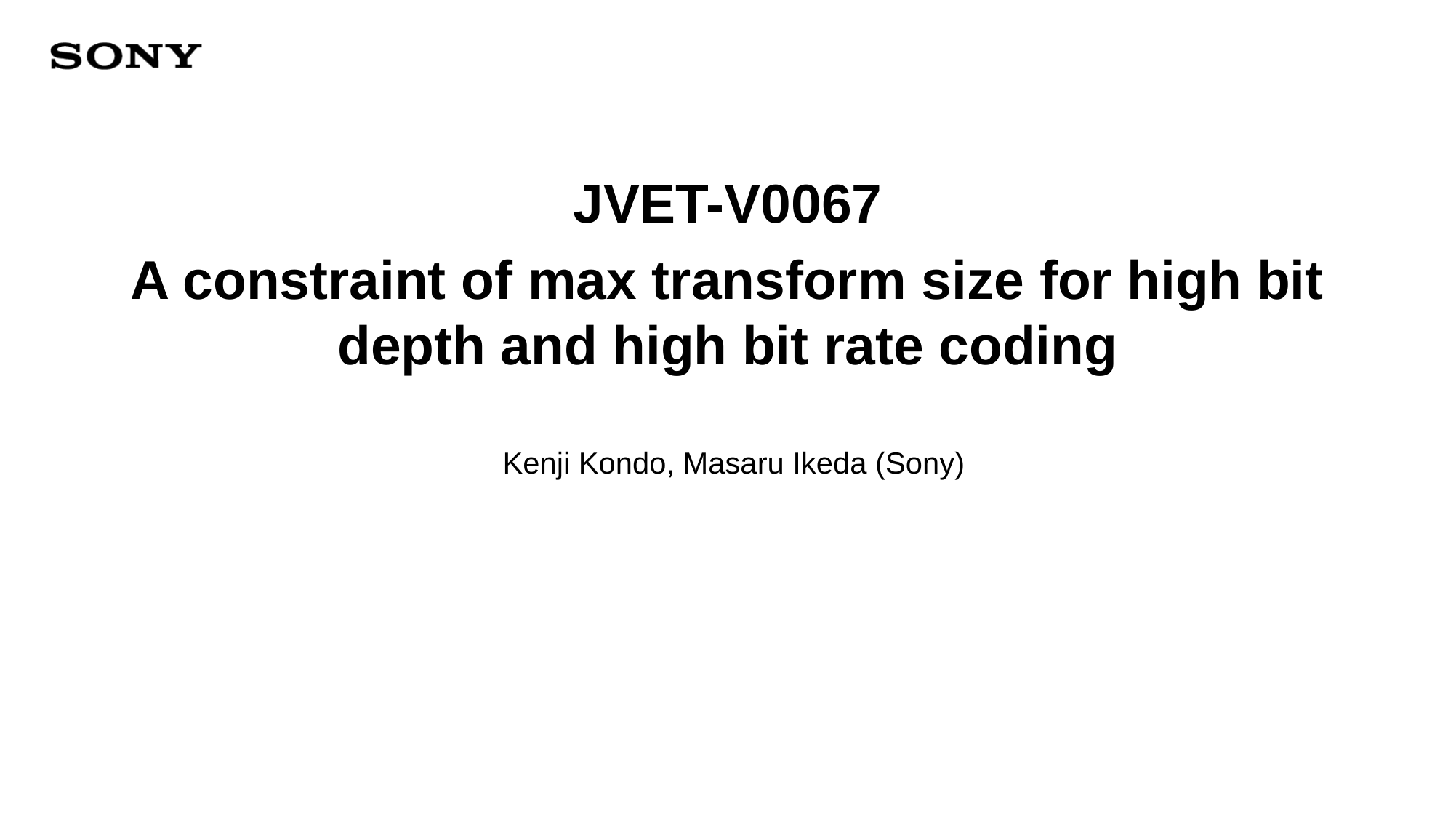

JVET-V0067
A constraint of max transform size for high bit depth and high bit rate coding
Kenji Kondo, Masaru Ikeda (Sony)